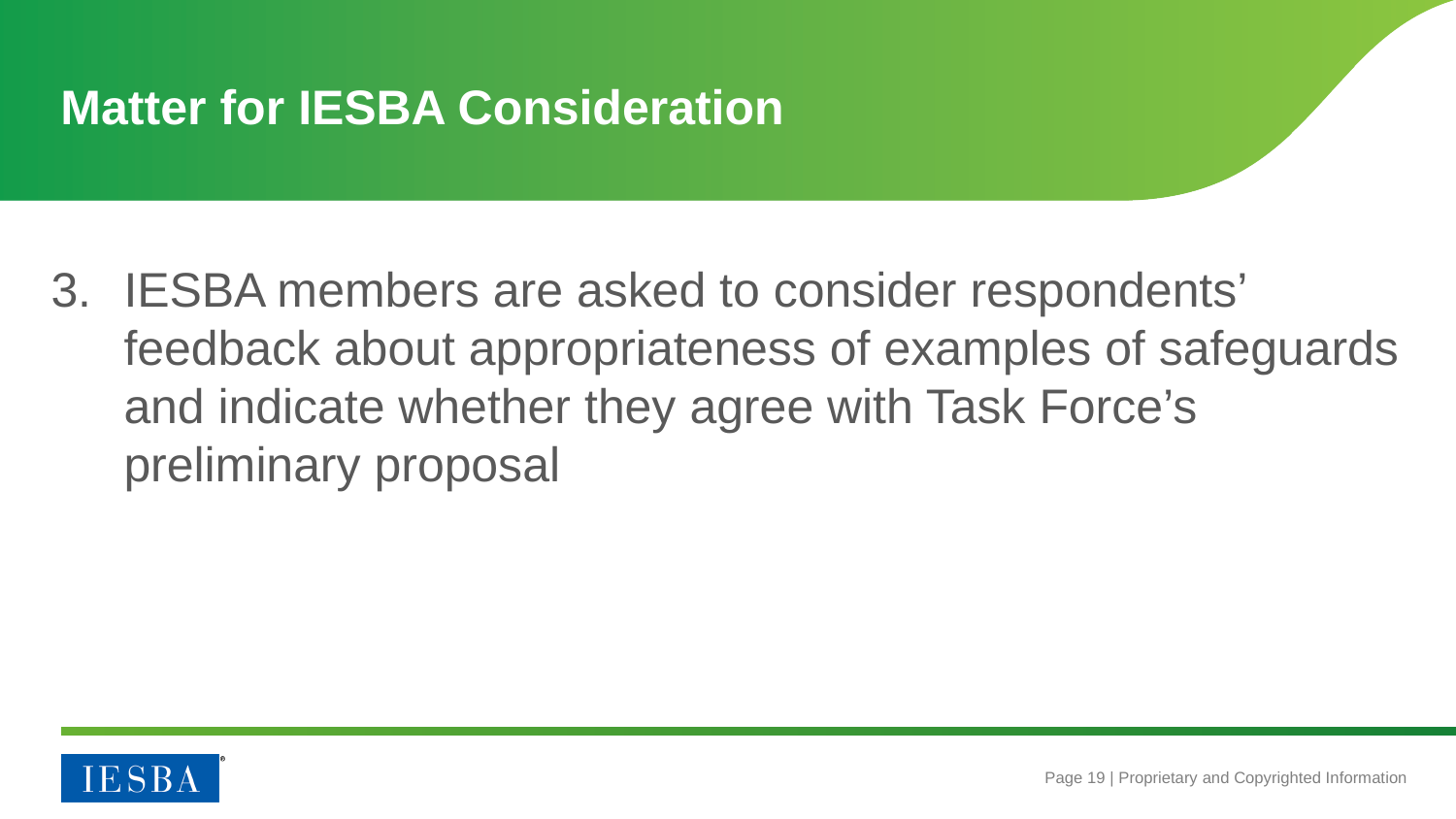

# Matter for IESBA Consideration
IESBA members are asked to consider respondents’ feedback about appropriateness of examples of safeguards and indicate whether they agree with Task Force’s preliminary proposal